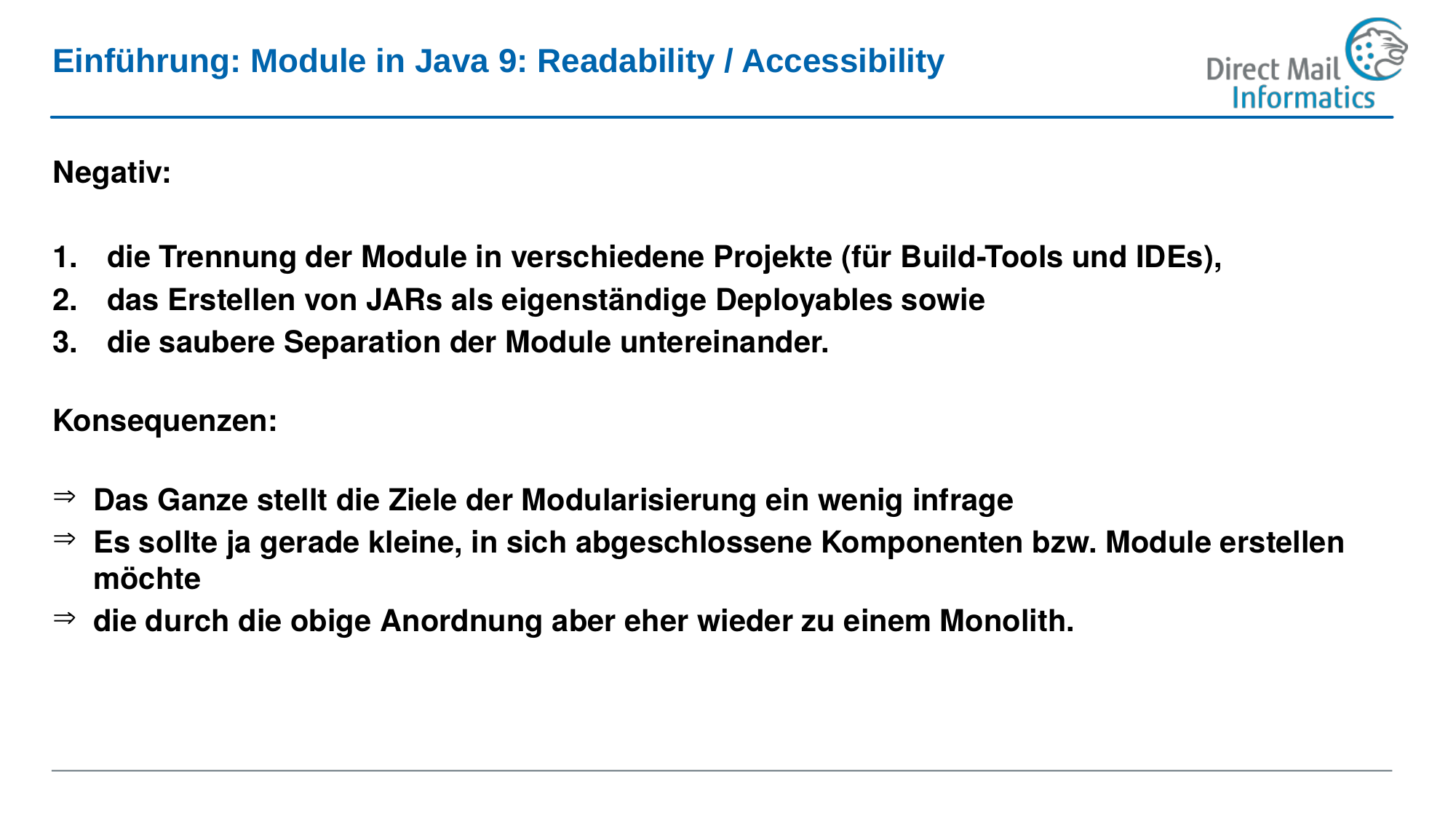

# Einführung: Module in Java 9: Readability / Accessibility
Negativ:

die Trennung der Module in verschiedene Projekte (für Build-Tools und IDEs),
das Erstellen von JARs als eigenständige Deployables sowie
die saubere Separation der Module untereinander.
Konsequenzen:
Das Ganze stellt die Ziele der Modularisierung ein wenig infrage
Es sollte ja gerade kleine, in sich abgeschlossene Komponenten bzw. Module erstellen möchte
die durch die obige Anordnung aber eher wieder zu einem Monolith.